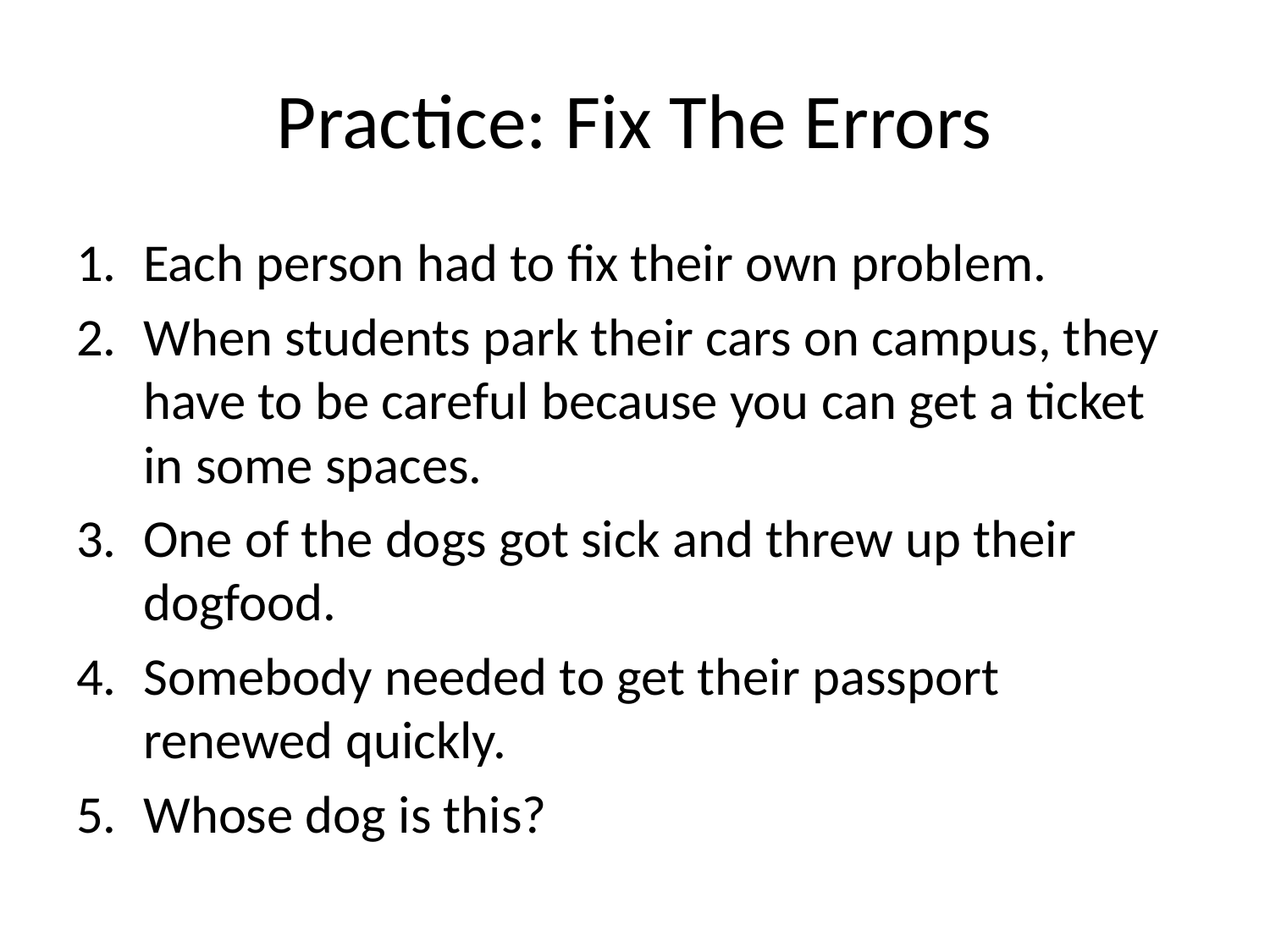

# Practice: Fix The Errors
Each person had to fix their own problem.
When students park their cars on campus, they have to be careful because you can get a ticket in some spaces.
One of the dogs got sick and threw up their dogfood.
Somebody needed to get their passport renewed quickly.
Whose dog is this?